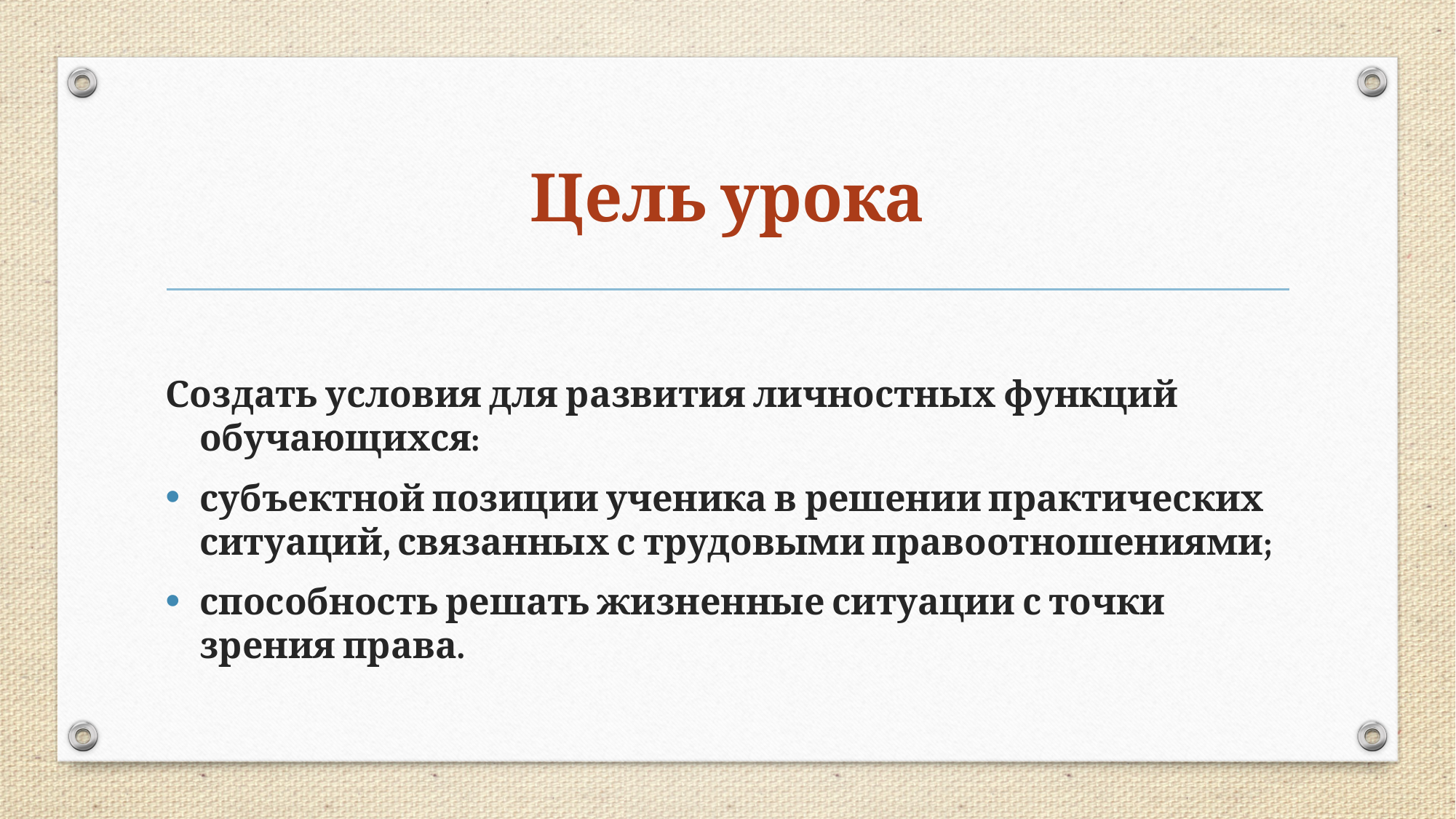

# Цель урока

Создать условия для развития личностных функций обучающихся:
субъектной позиции ученика в решении практических ситуаций, связанных с трудовыми правоотношениями;
способность решать жизненные ситуации с точки зрения права.